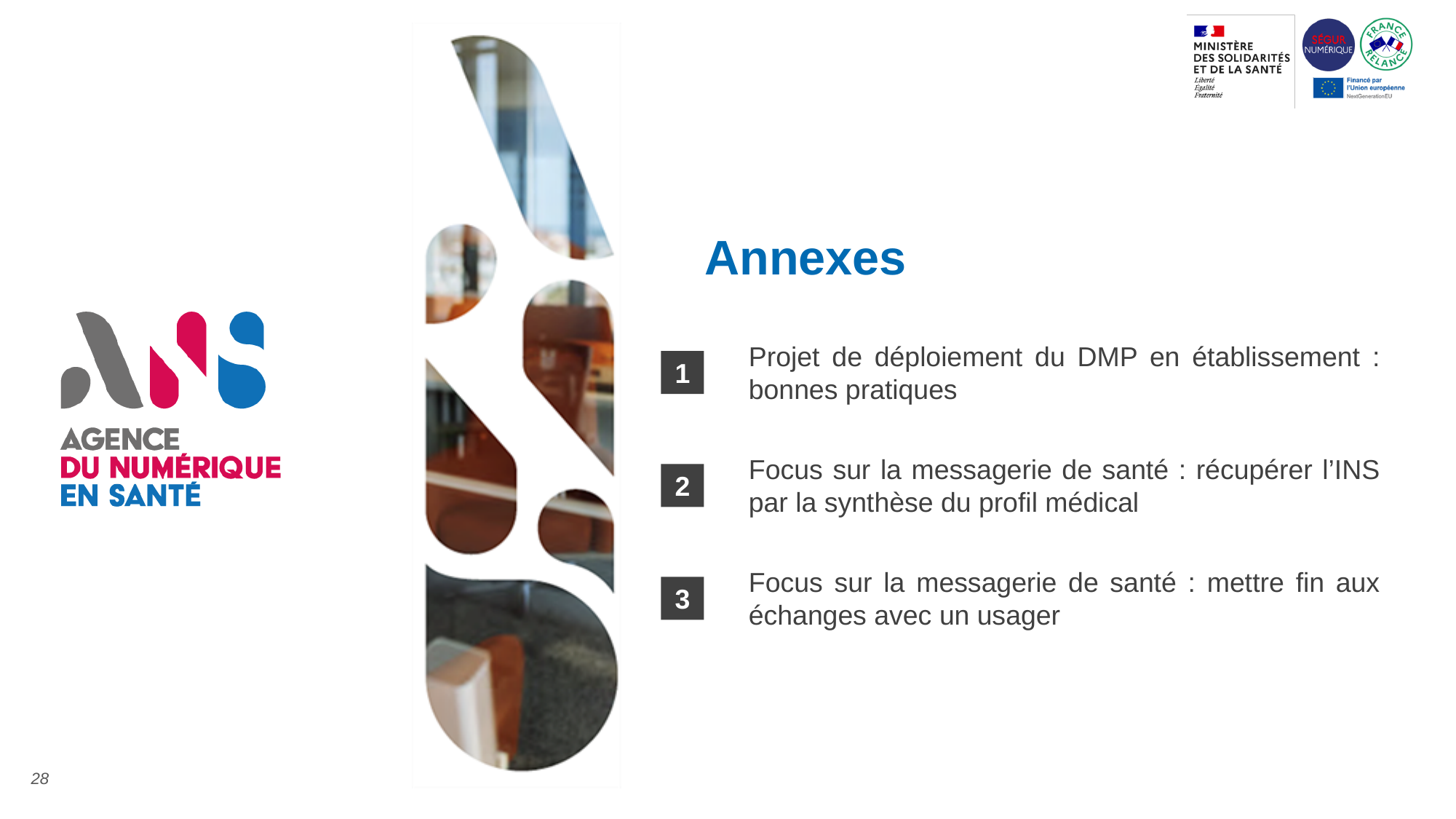

# Annexes
Projet de déploiement du DMP en établissement : bonnes pratiques
1
Focus sur la messagerie de santé : récupérer l’INS par la synthèse du profil médical
2
Focus sur la messagerie de santé : mettre fin aux échanges avec un usager
3
28